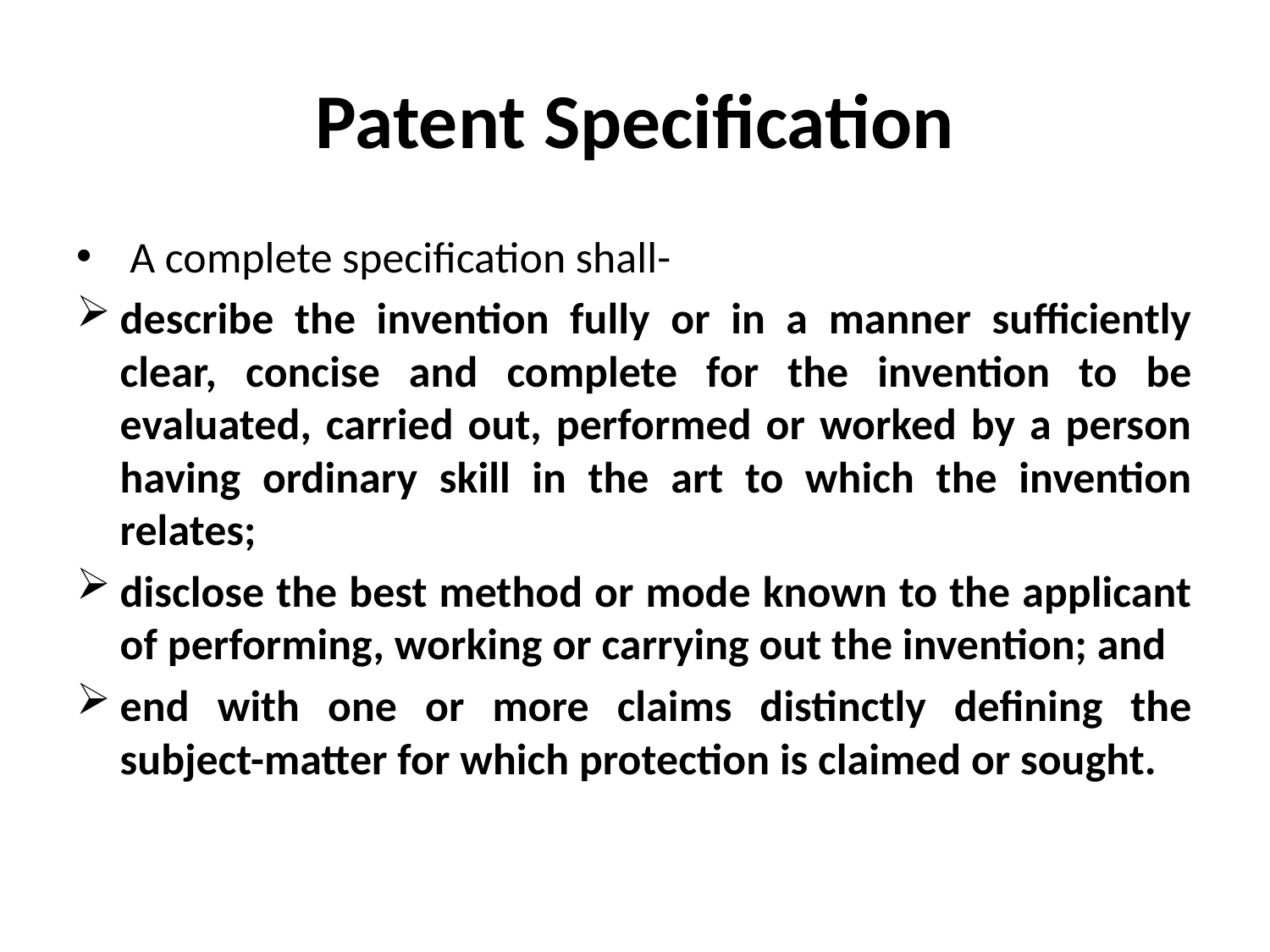

# Patent Specification
 A complete specification shall-
describe the invention fully or in a manner sufficiently clear, concise and complete for the invention to be evaluated, carried out, performed or worked by a person having ordinary skill in the art to which the invention relates;
disclose the best method or mode known to the applicant of performing, working or carrying out the invention; and
end with one or more claims distinctly defining the subject-matter for which protection is claimed or sought.